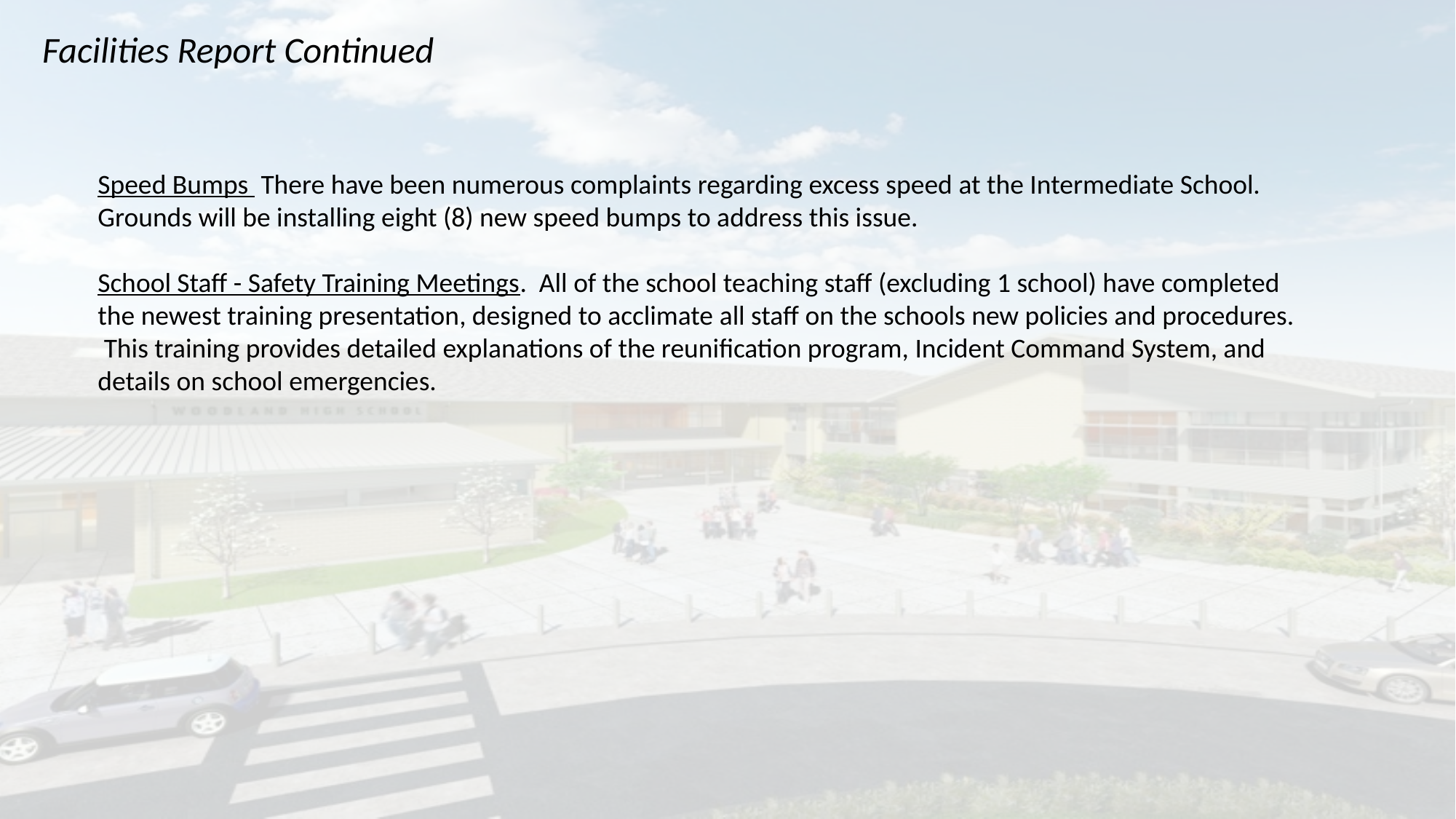

Facilities Report Continued

Speed Bumps  There have been numerous complaints regarding excess speed at the Intermediate School. Grounds will be installing eight (8) new speed bumps to address this issue.

School Staff - Safety Training Meetings.  All of the school teaching staff (excluding 1 school) have completed the newest training presentation, designed to acclimate all staff on the schools new policies and procedures.  This training provides detailed explanations of the reunification program, Incident Command System, and details on school emergencies.